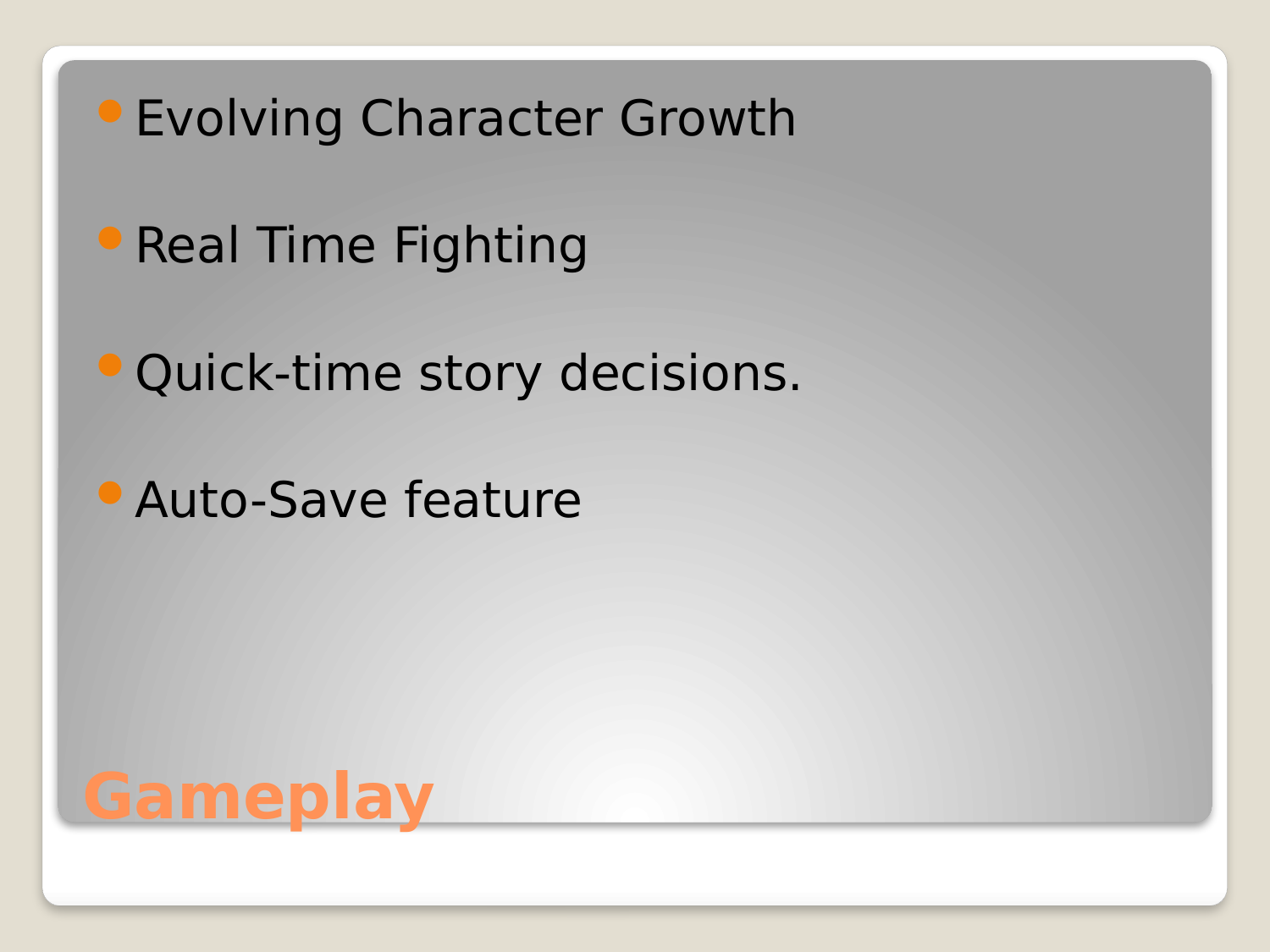

Evolving Character Growth

Real Time Fighting

Quick-time story decisions.

Auto-Save feature
# Gameplay